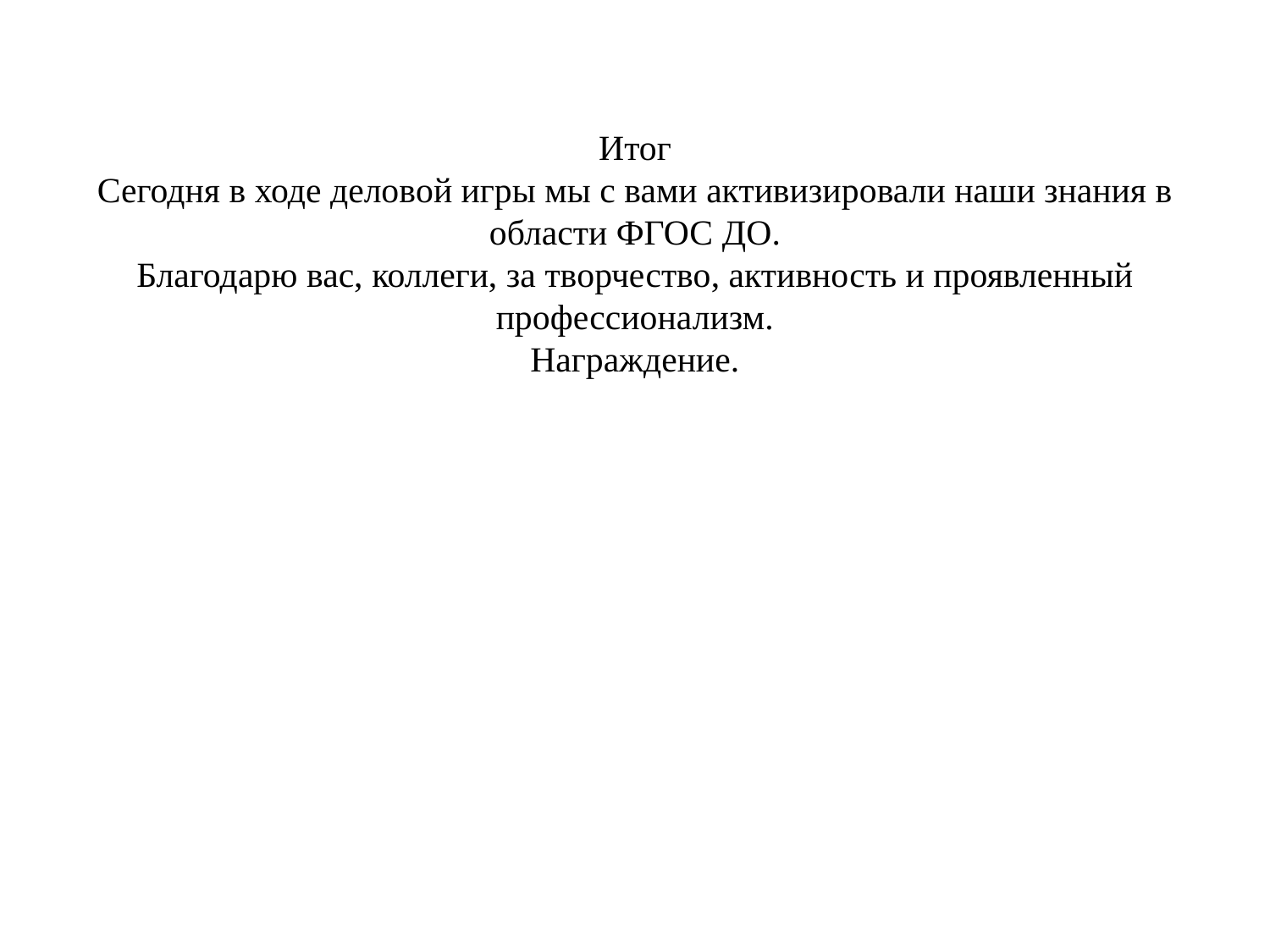

# Итог Сегодня в ходе деловой игры мы с вами активизировали наши знания в области ФГОС ДО. Благодарю вас, коллеги, за творчество, активность и проявленный профессионализм. Награждение.